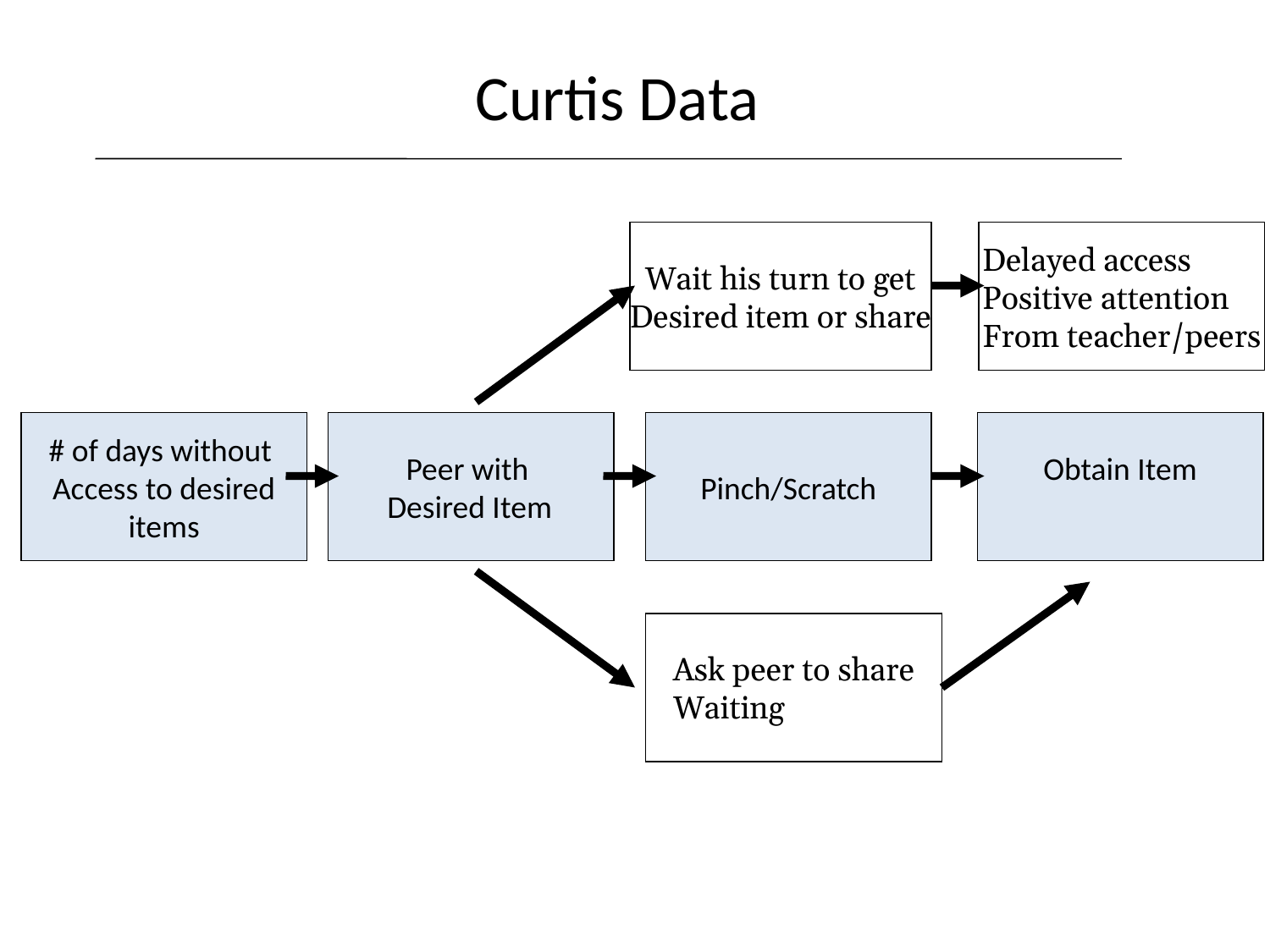

Curtis Data

Wait his turn to get
Desired item or share

Delayed access
Positive attention
From teacher/peers

# of days without
Access to desired
items

Peer with
      Desired Item
Pinch/Scratch

Obtain Item

Ask peer to share
  Waiting